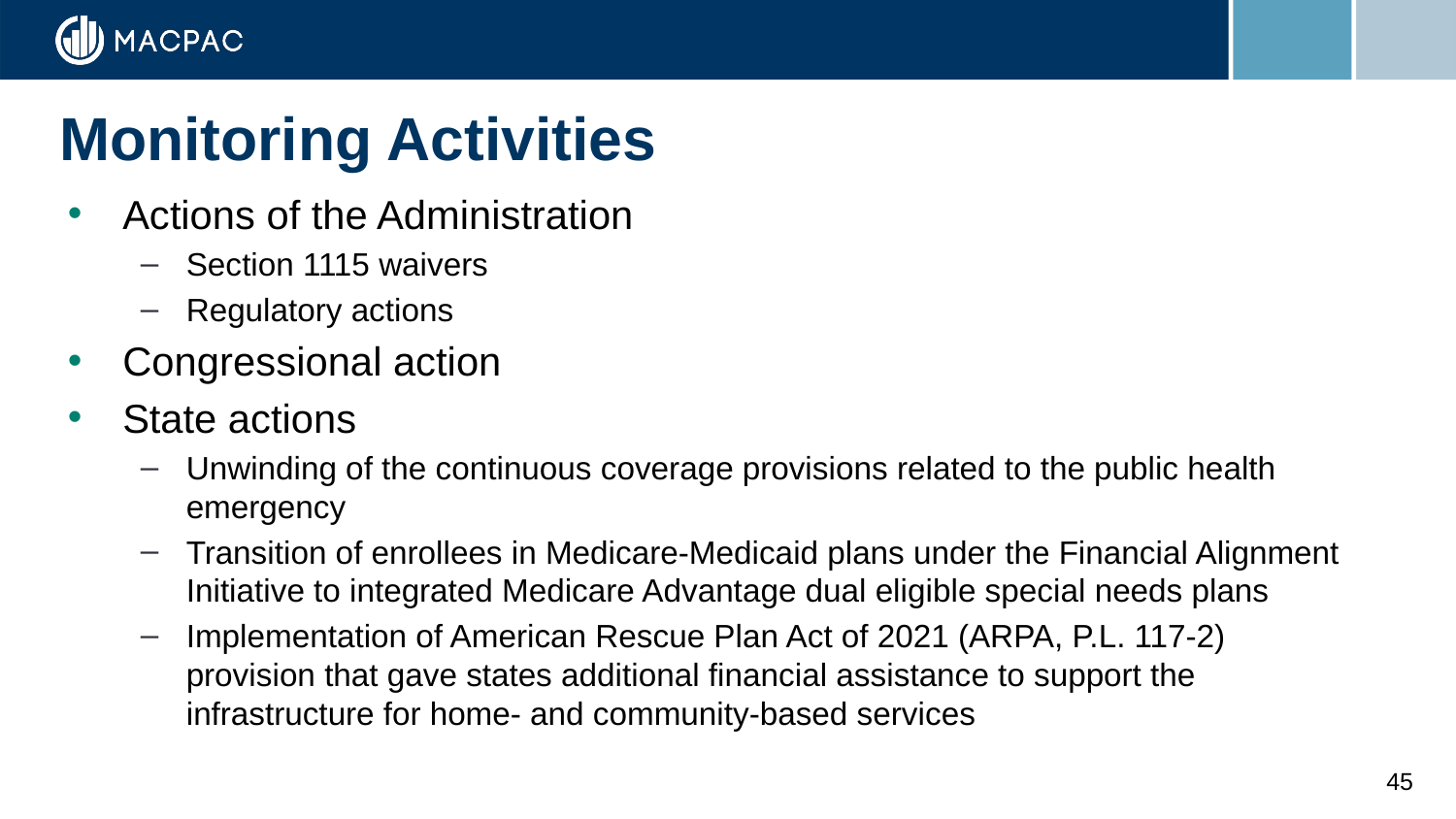

# Monitoring Activities
Actions of the Administration
Section 1115 waivers
Regulatory actions
Congressional action
State actions
Unwinding of the continuous coverage provisions related to the public health emergency
Transition of enrollees in Medicare-Medicaid plans under the Financial Alignment Initiative to integrated Medicare Advantage dual eligible special needs plans
Implementation of American Rescue Plan Act of 2021 (ARPA, P.L. 117-2) provision that gave states additional financial assistance to support the infrastructure for home- and community-based services

45